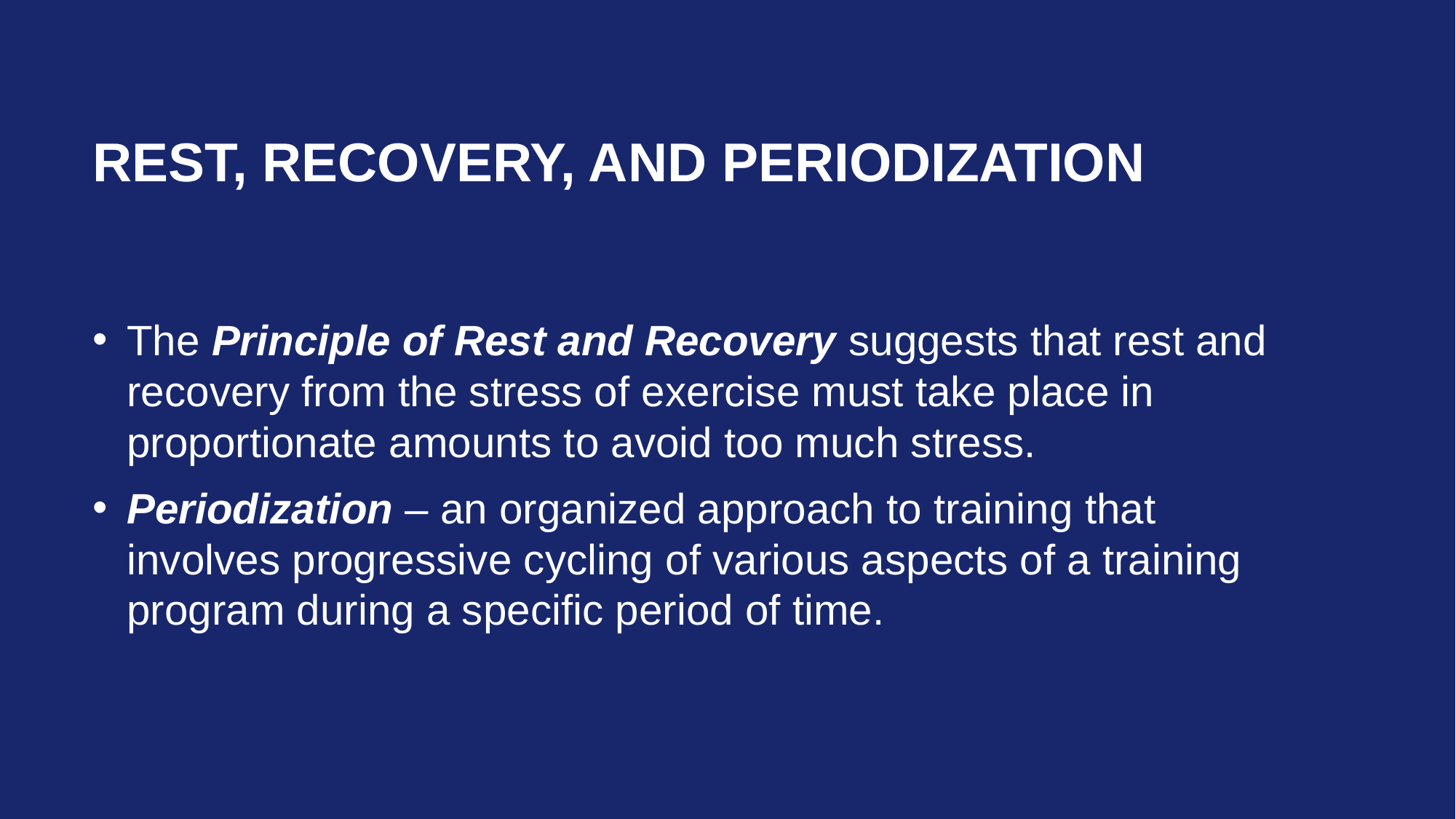

# Rest, Recovery, and Periodization
The Principle of Rest and Recovery suggests that rest and recovery from the stress of exercise must take place in proportionate amounts to avoid too much stress.
Periodization – an organized approach to training that involves progressive cycling of various aspects of a training program during a specific period of time.